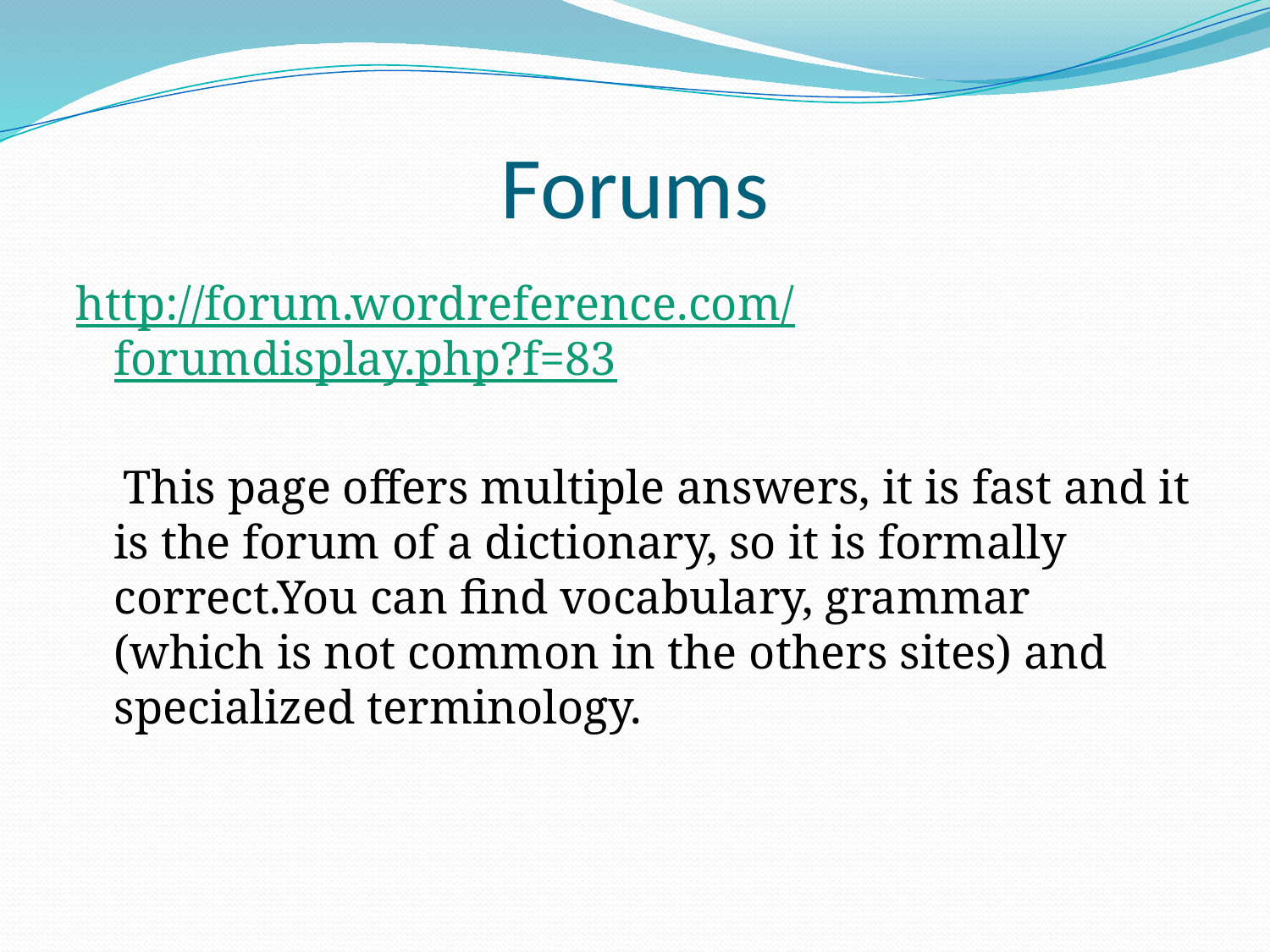

# Forums
http://forum.wordreference.com/forumdisplay.php?f=83

    This page offers multiple answers, it is fast and it is the forum of a dictionary, so it is formally correct.You can find vocabulary, grammar (which is not common in the others sites) and specialized terminology.